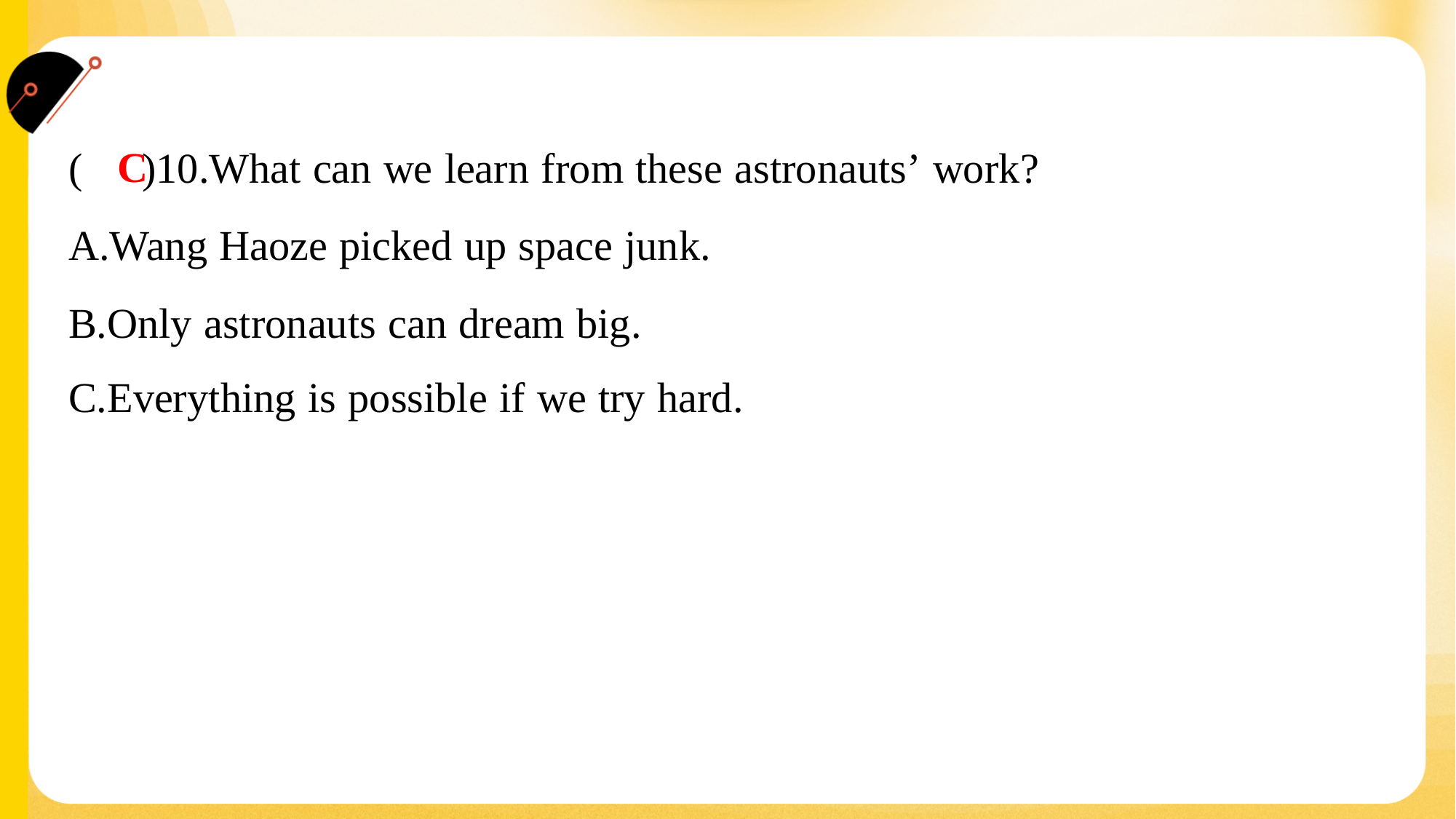

C
(     )10.What can we learn from these astronauts’ work?
A.Wang Haoze picked up space junk.
B.Only astronauts can dream big.
C.Everything is possible if we try hard.